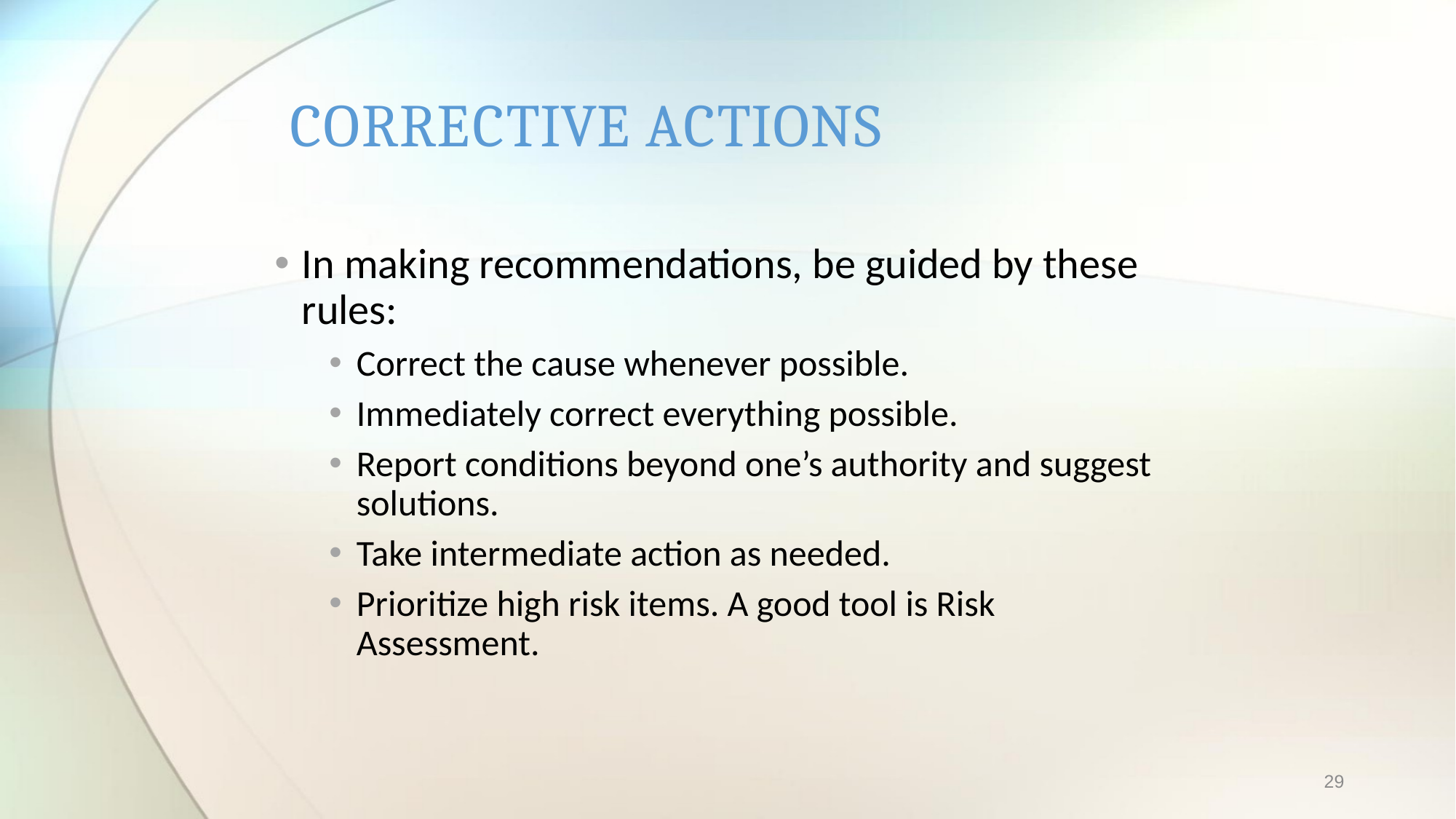

# CORRECTIVE ACTIONS
In making recommendations, be guided by these rules:
Correct the cause whenever possible.
Immediately correct everything possible.
Report conditions beyond one’s authority and suggest solutions.
Take intermediate action as needed.
Prioritize high risk items. A good tool is Risk Assessment.
29